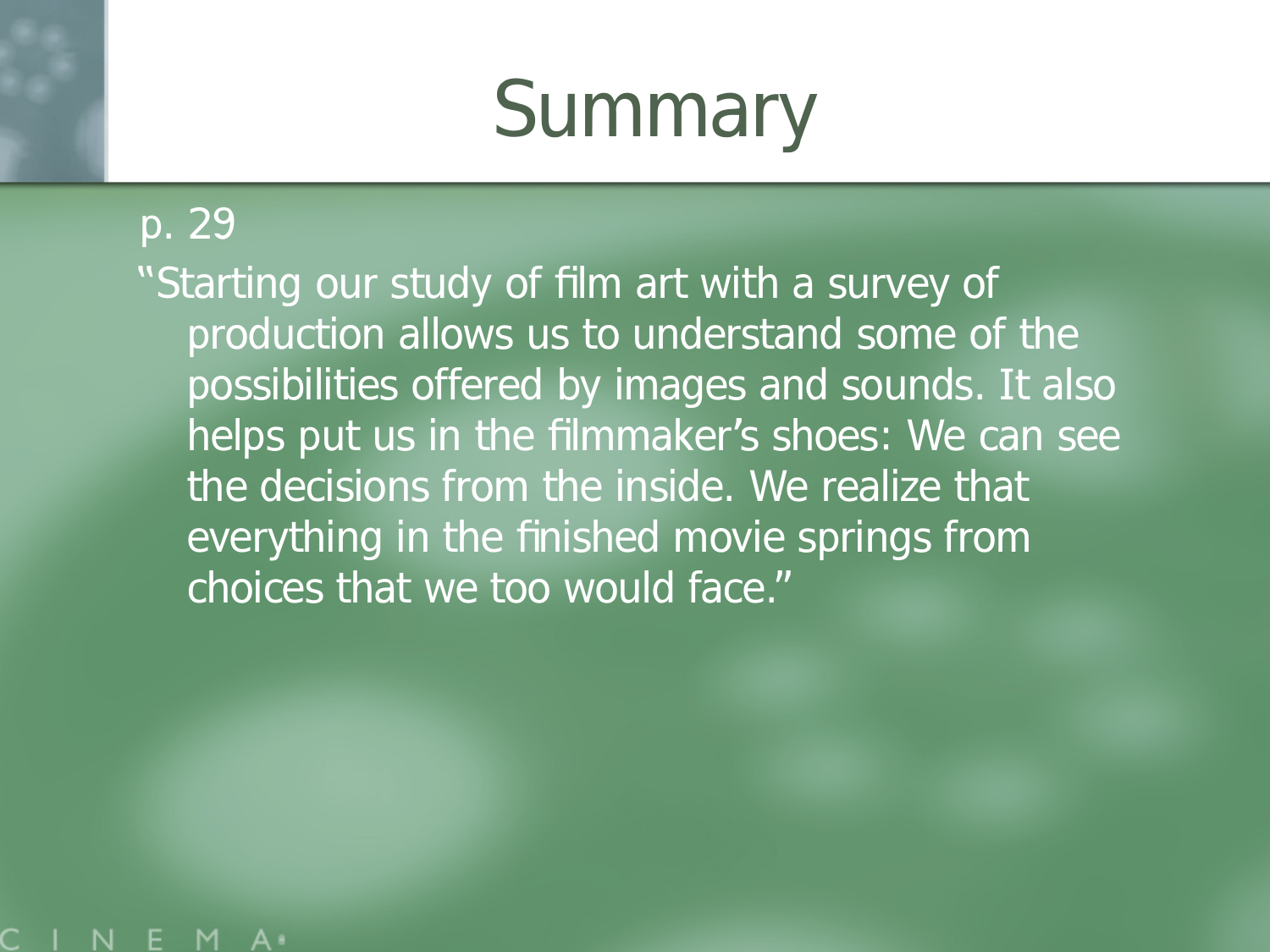

# Summary
p. 29
“Starting our study of film art with a survey of production allows us to understand some of the possibilities offered by images and sounds. It also helps put us in the filmmaker’s shoes: We can see the decisions from the inside. We realize that everything in the finished movie springs from choices that we too would face.”